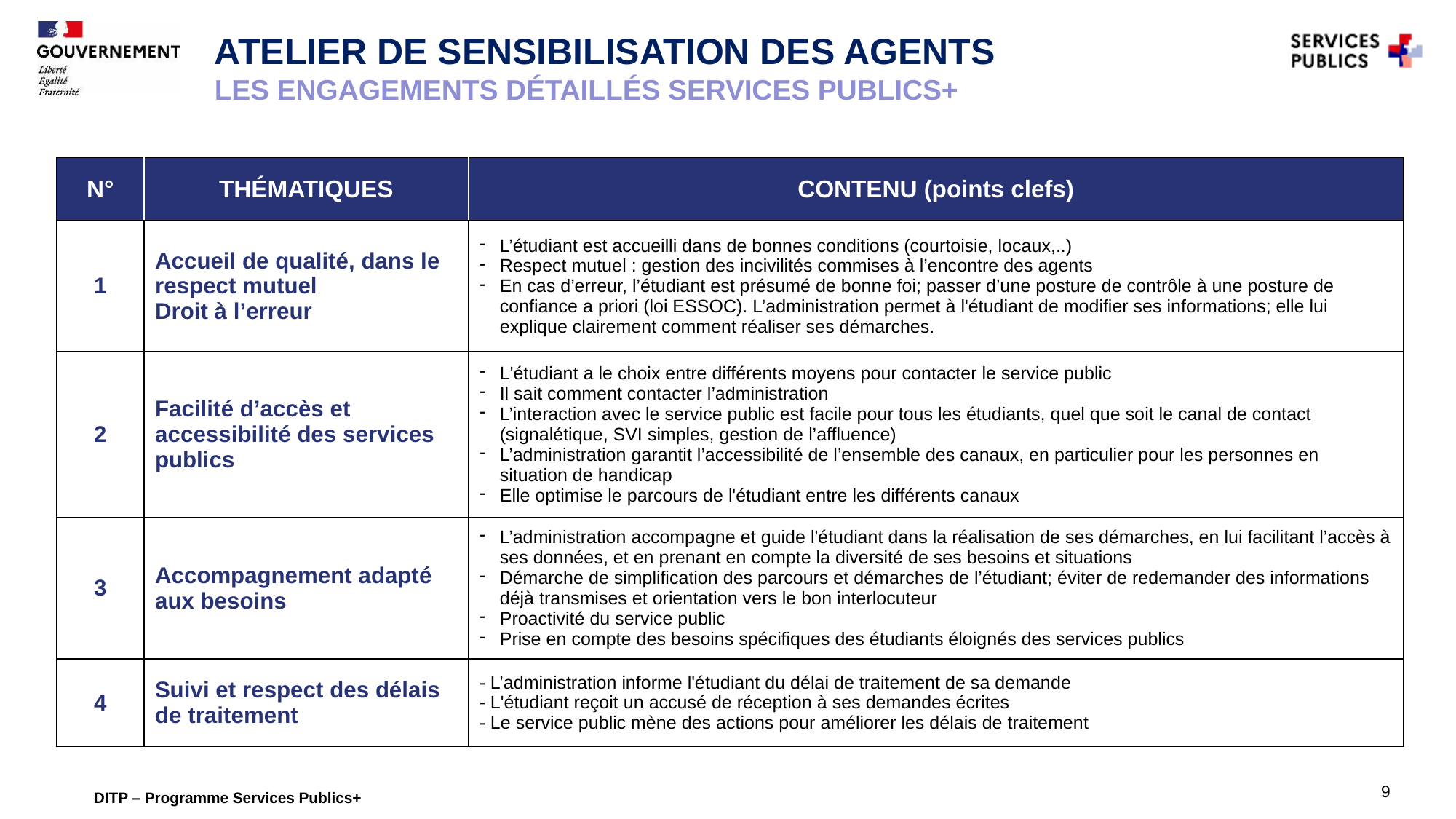

Atelier de sensibilisation des agents
LES engagements détaillés services publics+
| N° | THÉMATIQUES | CONTENU (points clefs) |
| --- | --- | --- |
| 1 | Accueil de qualité, dans le respect mutuel Droit à l’erreur | L’étudiant est accueilli dans de bonnes conditions (courtoisie, locaux,..) Respect mutuel : gestion des incivilités commises à l’encontre des agents En cas d’erreur, l’étudiant est présumé de bonne foi; passer d’une posture de contrôle à une posture de confiance a priori (loi ESSOC). L’administration permet à l'étudiant de modifier ses informations; elle lui explique clairement comment réaliser ses démarches. |
| 2 | Facilité d’accès et accessibilité des services publics | L'étudiant a le choix entre différents moyens pour contacter le service public Il sait comment contacter l’administration L’interaction avec le service public est facile pour tous les étudiants, quel que soit le canal de contact (signalétique, SVI simples, gestion de l’affluence) L’administration garantit l’accessibilité de l’ensemble des canaux, en particulier pour les personnes en situation de handicap Elle optimise le parcours de l'étudiant entre les différents canaux |
| 3 | Accompagnement adapté aux besoins | L’administration accompagne et guide l'étudiant dans la réalisation de ses démarches, en lui facilitant l’accès à ses données, et en prenant en compte la diversité de ses besoins et situations Démarche de simplification des parcours et démarches de l’étudiant; éviter de redemander des informations déjà transmises et orientation vers le bon interlocuteur Proactivité du service public Prise en compte des besoins spécifiques des étudiants éloignés des services publics |
| 4 | Suivi et respect des délais de traitement | - L’administration informe l'étudiant du délai de traitement de sa demande - L'étudiant reçoit un accusé de réception à ses demandes écrites - Le service public mène des actions pour améliorer les délais de traitement |
9
DITP – Programme Services Publics+